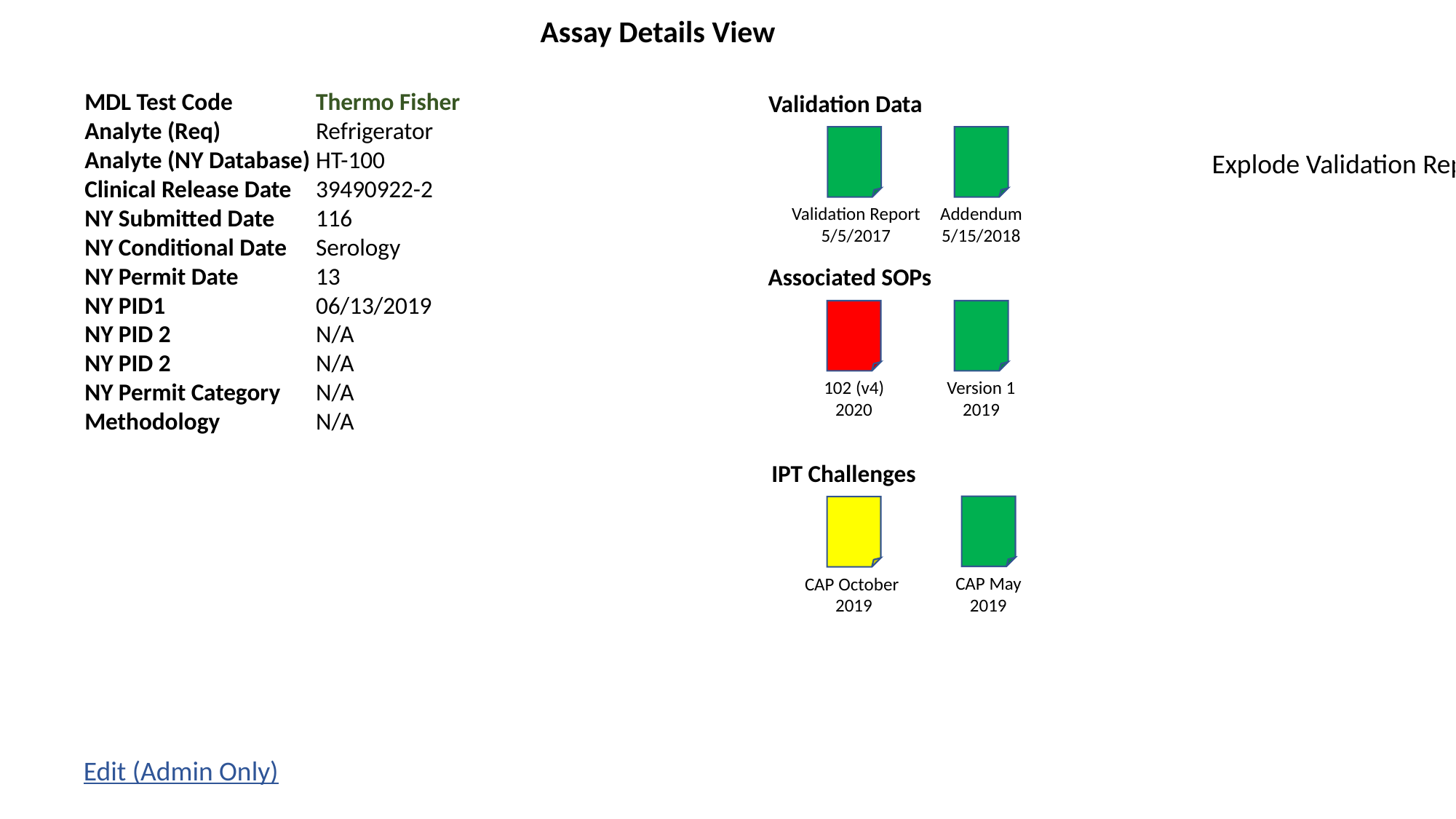

Assay Details View
MDL Test Code	Thermo Fisher
Analyte (Req)	Refrigerator
Analyte (NY Database)	HT-100
Clinical Release Date	39490922-2
NY Submitted Date	116
NY Conditional Date	Serology
NY Permit Date	13
NY PID1	06/13/2019
NY PID 2	N/A
NY PID 2	N/A
NY Permit Category	N/A
Methodology	N/A

Validation Data

Explode Validation Report
Validation Report
5/5/2017
Addendum
5/15/2018
Associated SOPs

102 (v4)
2020

Version 1
2019
IPT Challenges

CAP May
2019
CAP October
2019
Edit (Admin Only)